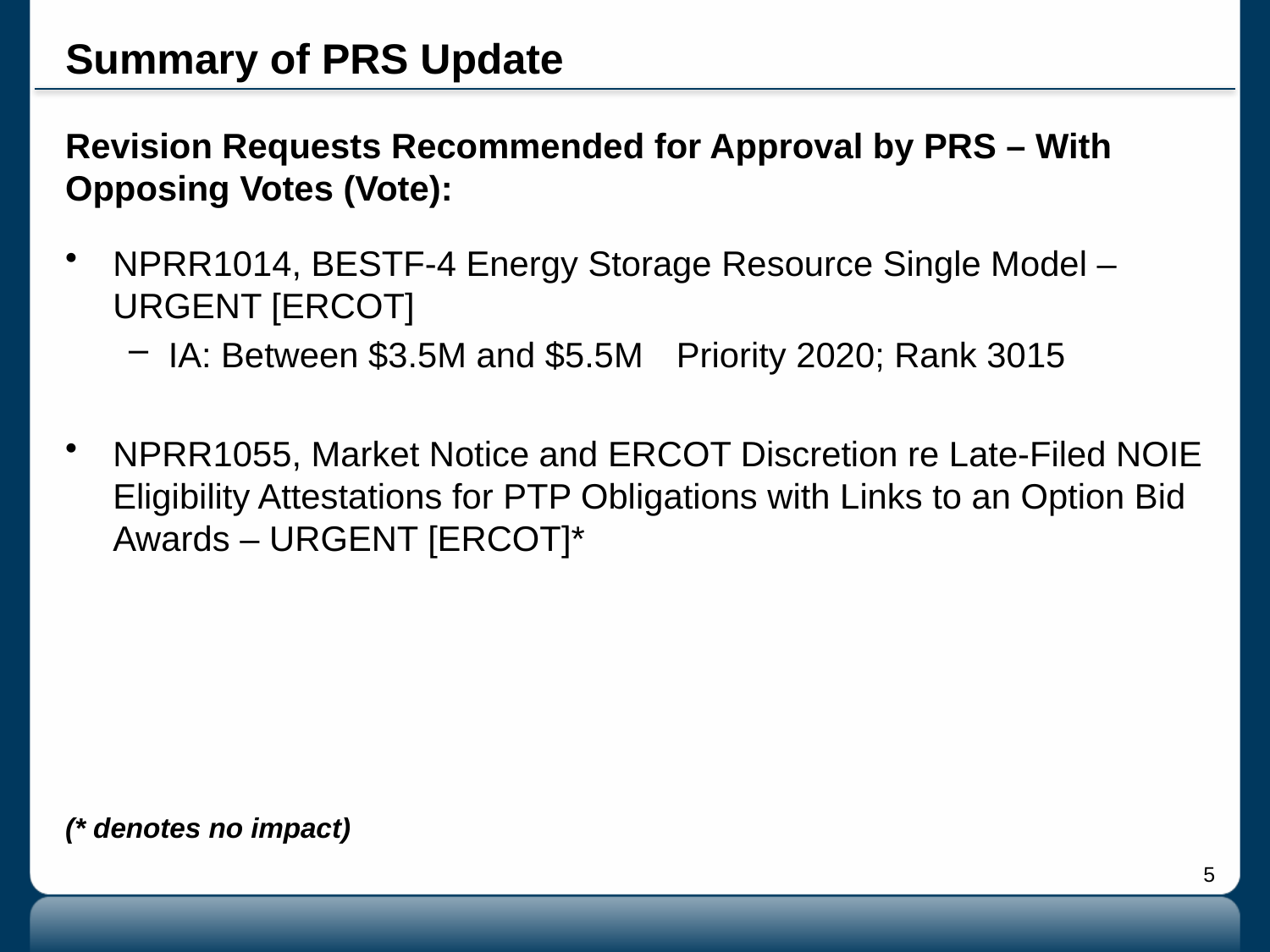

# Summary of PRS Update
Revision Requests Recommended for Approval by PRS – With Opposing Votes (Vote):

NPRR1014, BESTF-4 Energy Storage Resource Single Model – URGENT [ERCOT]
IA: Between $3.5M and $5.5M	Priority 2020; Rank 3015

NPRR1055, Market Notice and ERCOT Discretion re Late-Filed NOIE Eligibility Attestations for PTP Obligations with Links to an Option Bid Awards – URGENT [ERCOT]*

(* denotes no impact)